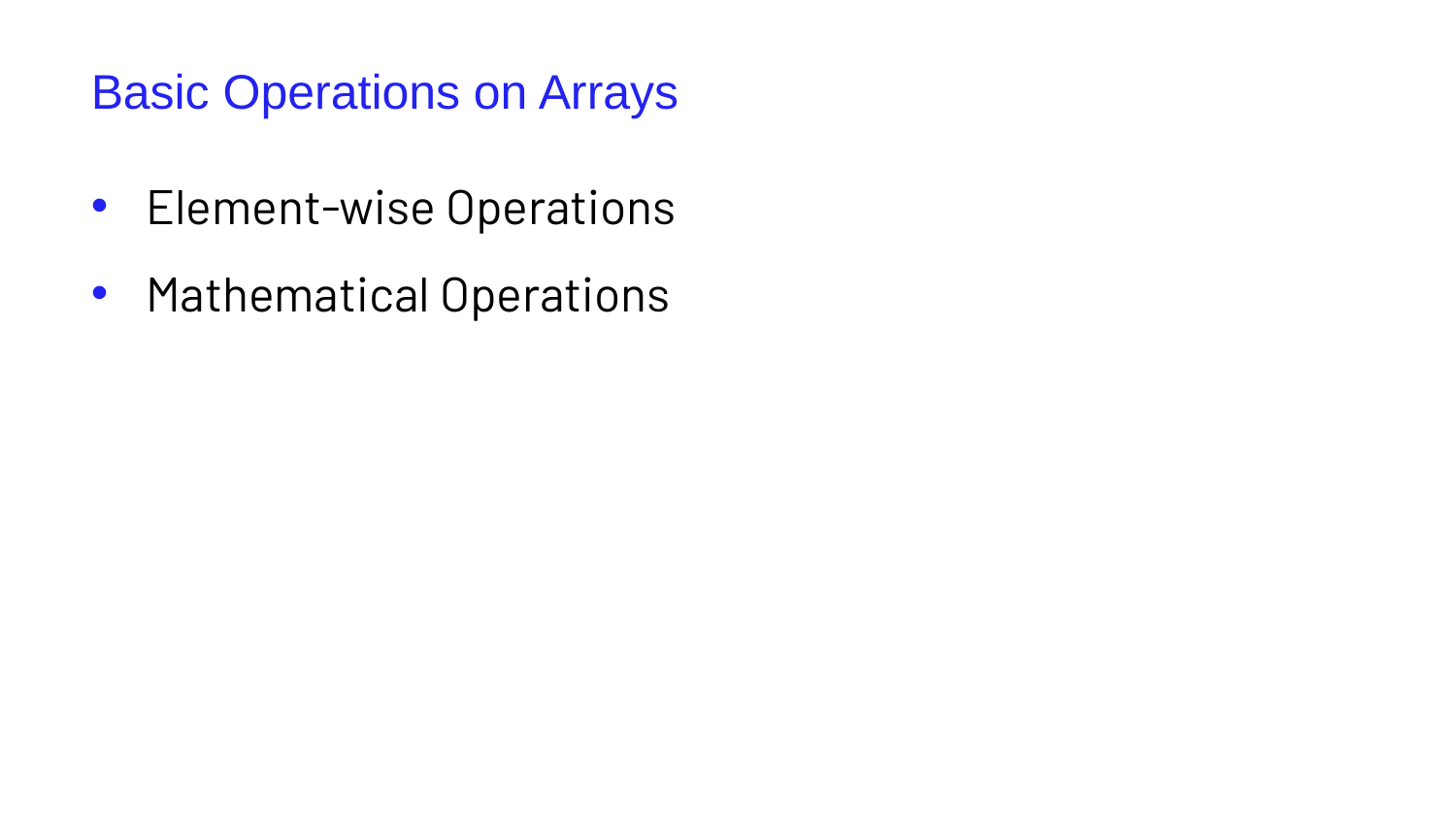

Basic Operations on Arrays
Element-wise Operations
Mathematical Operations